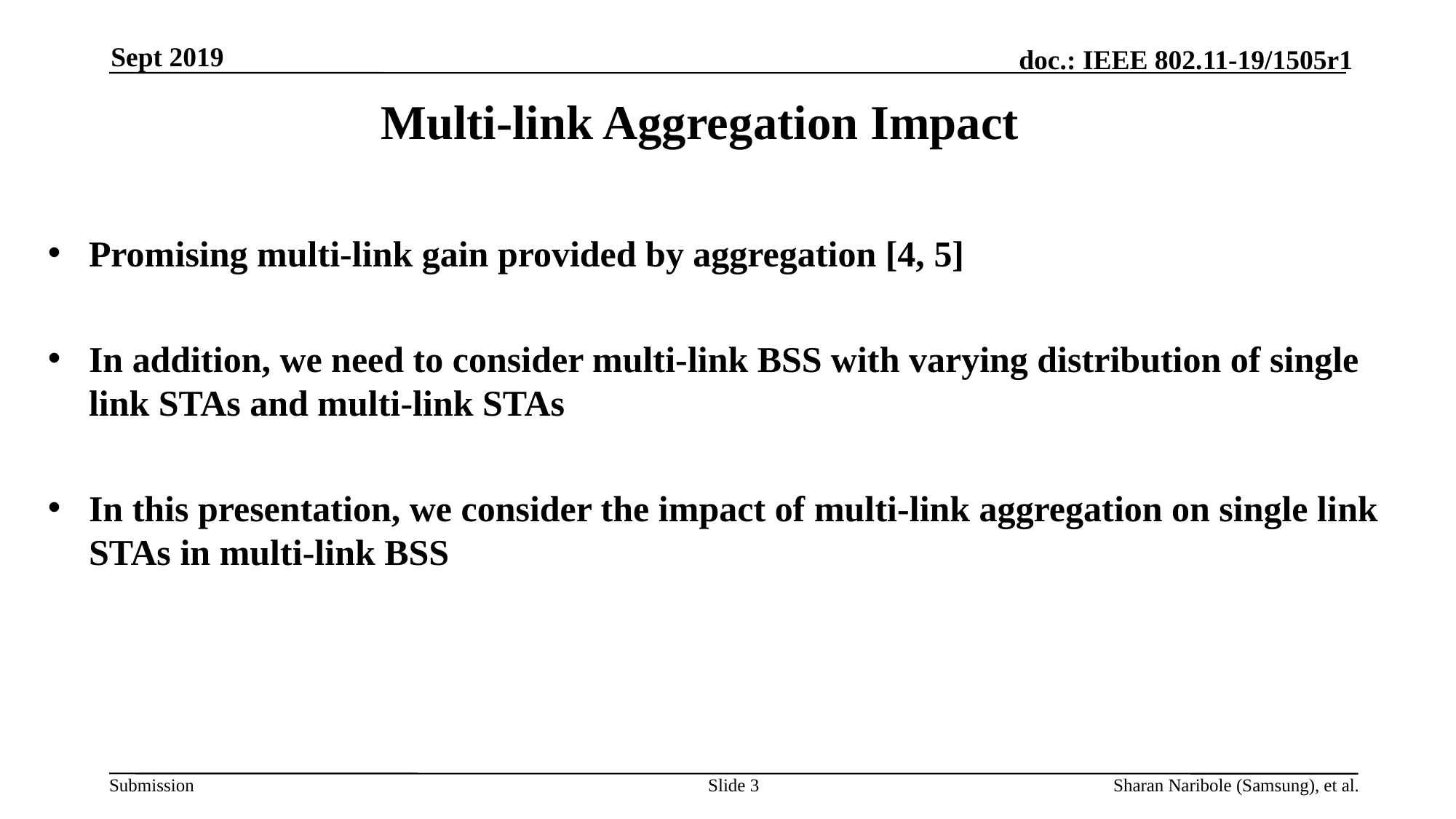

Sept 2019
# Multi-link Aggregation Impact
Promising multi-link gain provided by aggregation [4, 5]

In addition, we need to consider multi-link BSS with varying distribution of single link STAs and multi-link STAs

In this presentation, we consider the impact of multi-link aggregation on single link STAs in multi-link BSS
Slide 3
Sharan Naribole (Samsung), et al.